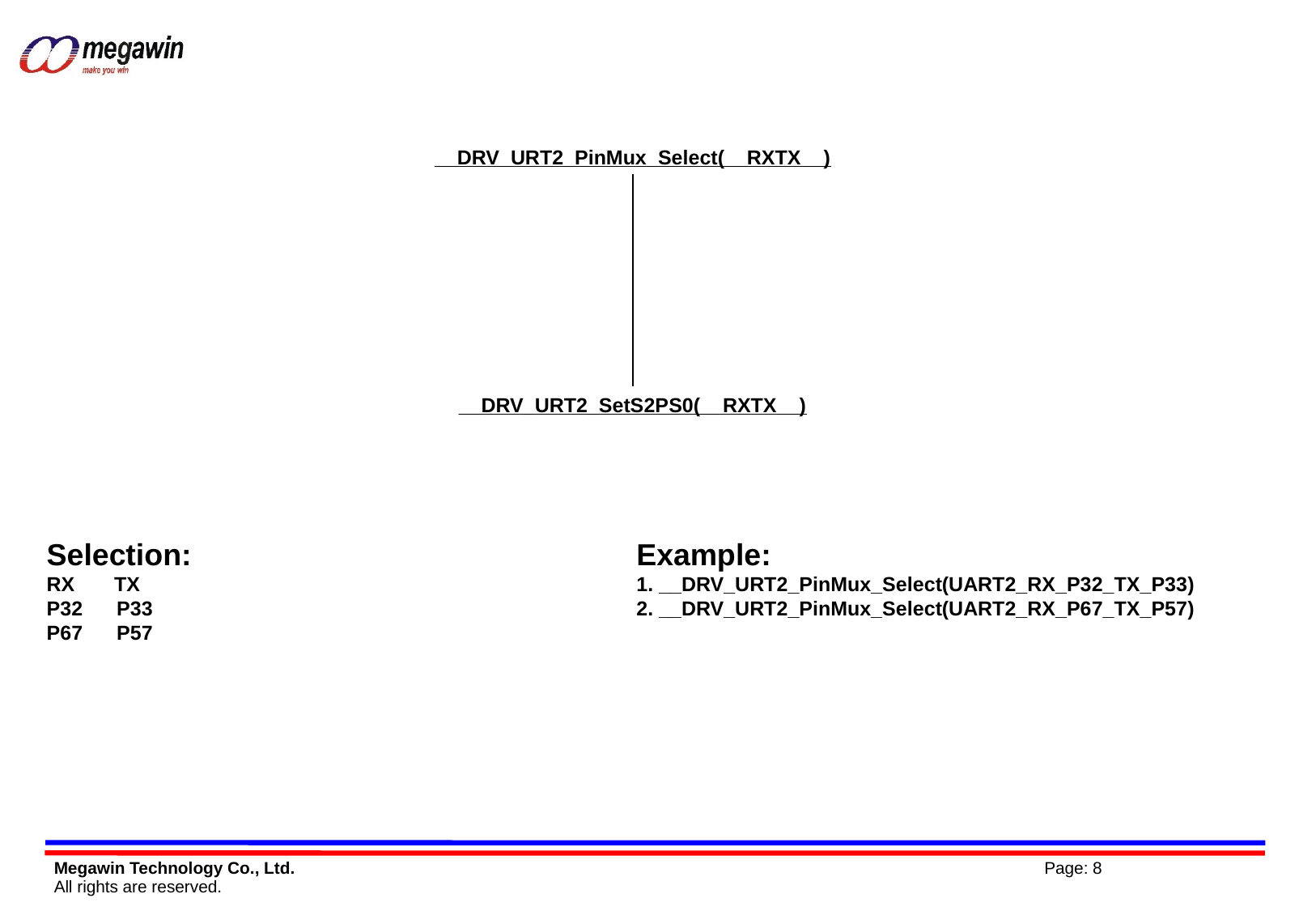

__DRV_URT2_PinMux_Select(__RXTX__)
__DRV_URT2_SetS2PS0(__RXTX__)
Selection:
RX       TX
P32      P33
P67      P57

Example:
1. __DRV_URT2_PinMux_Select(UART2_RX_P32_TX_P33)
2. __DRV_URT2_PinMux_Select(UART2_RX_P67_TX_P57)